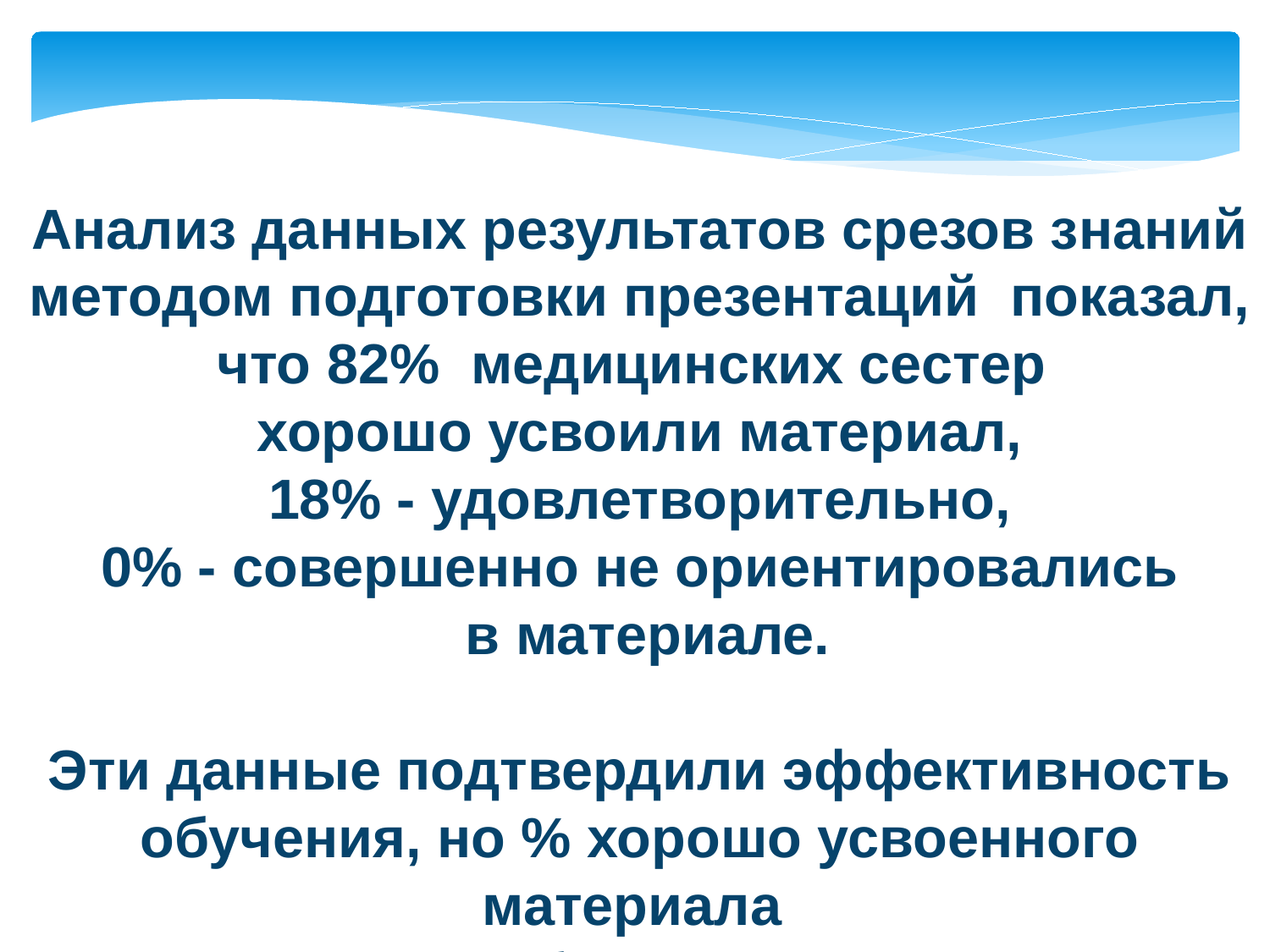

Анализ данных результатов срезов знаний методом подготовки презентаций  показал,
что 82%  медицинских сестер
хорошо усвоили материал,
18% - удовлетворительно,
0% - совершенно не ориентировались
 в материале.
Эти данные подтвердили эффективность обучения, но % хорошо усвоенного материала
не был 100%.